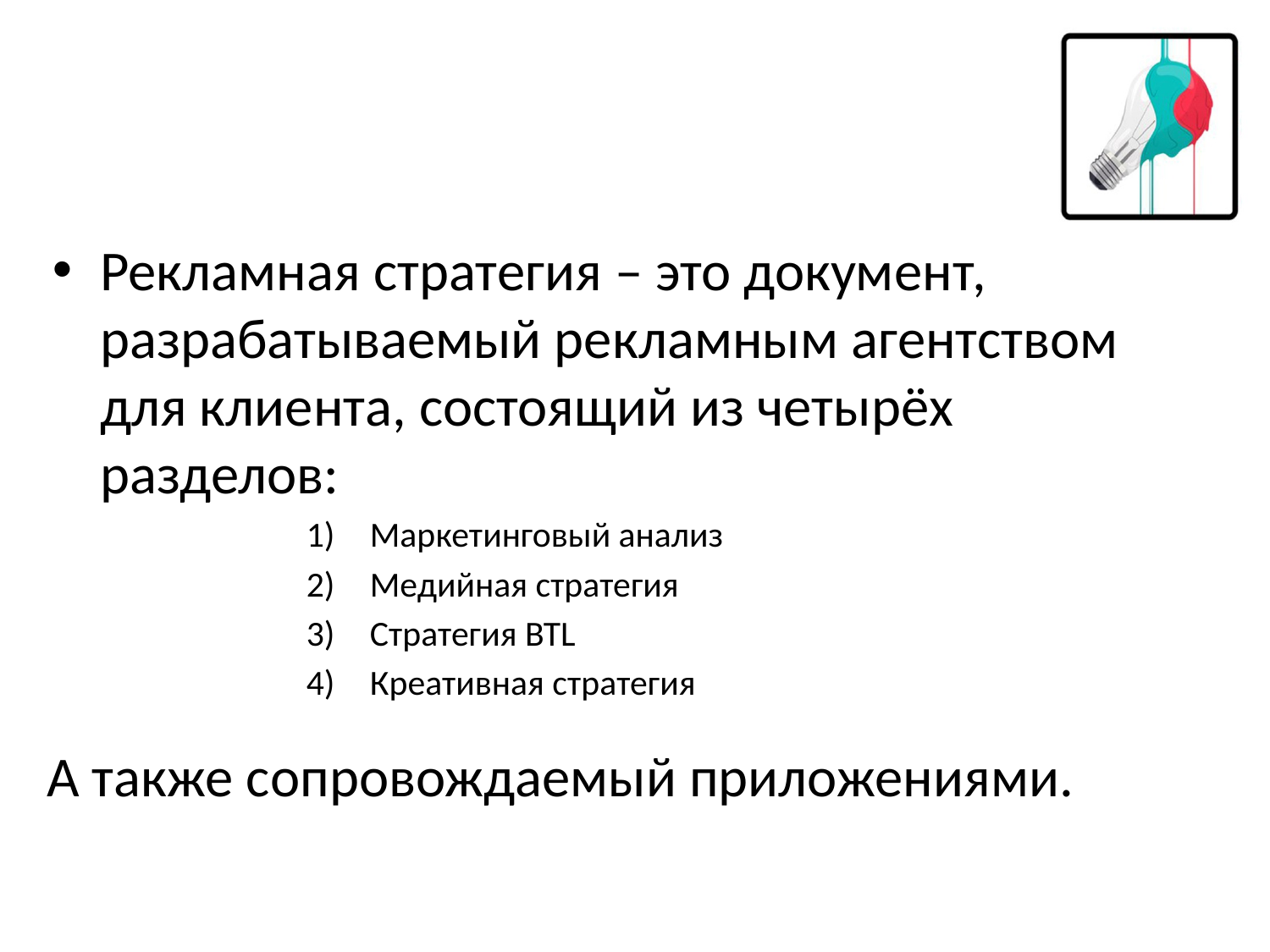

Рекламная стратегия – это документ, разрабатываемый рекламным агентством для клиента, состоящий из четырёх разделов:
Маркетинговый анализ
Медийная стратегия
Стратегия BTL
Креативная стратегия

А также сопровождаемый приложениями.